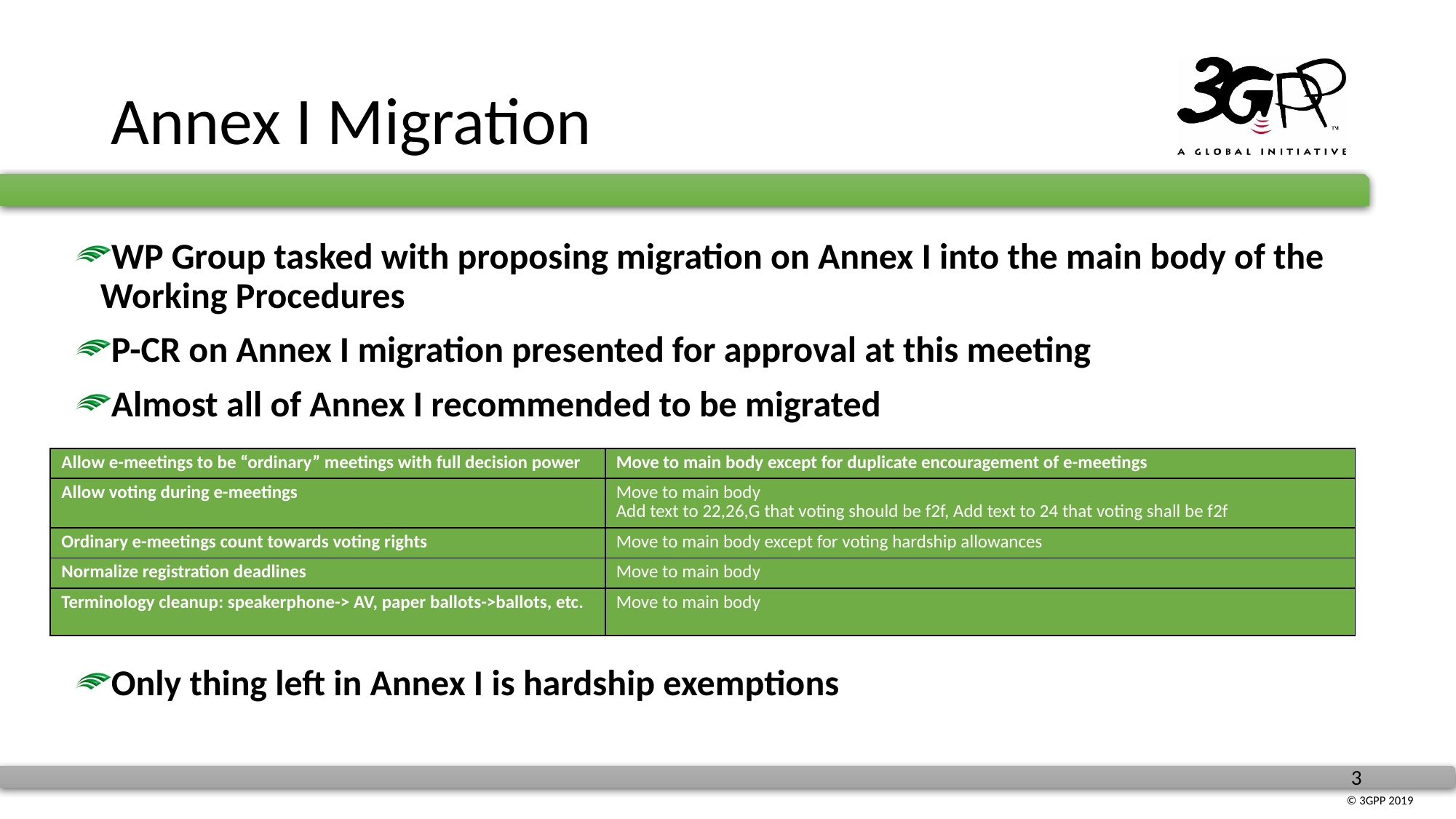

# Annex I Migration
WP Group tasked with proposing migration on Annex I into the main body of the Working Procedures
P-CR on Annex I migration presented for approval at this meeting
Almost all of Annex I recommended to be migrated

| Allow e-meetings to be “ordinary” meetings with full decision power | Move to main body except for duplicate encouragement of e-meetings |
| --- | --- |
| Allow voting during e-meetings | Move to main body Add text to 22,26,G that voting should be f2f, Add text to 24 that voting shall be f2f |
| Ordinary e-meetings count towards voting rights | Move to main body except for voting hardship allowances |
| Normalize registration deadlines | Move to main body |
| Terminology cleanup: speakerphone-> AV, paper ballots->ballots, etc. | Move to main body |
Only thing left in Annex I is hardship exemptions